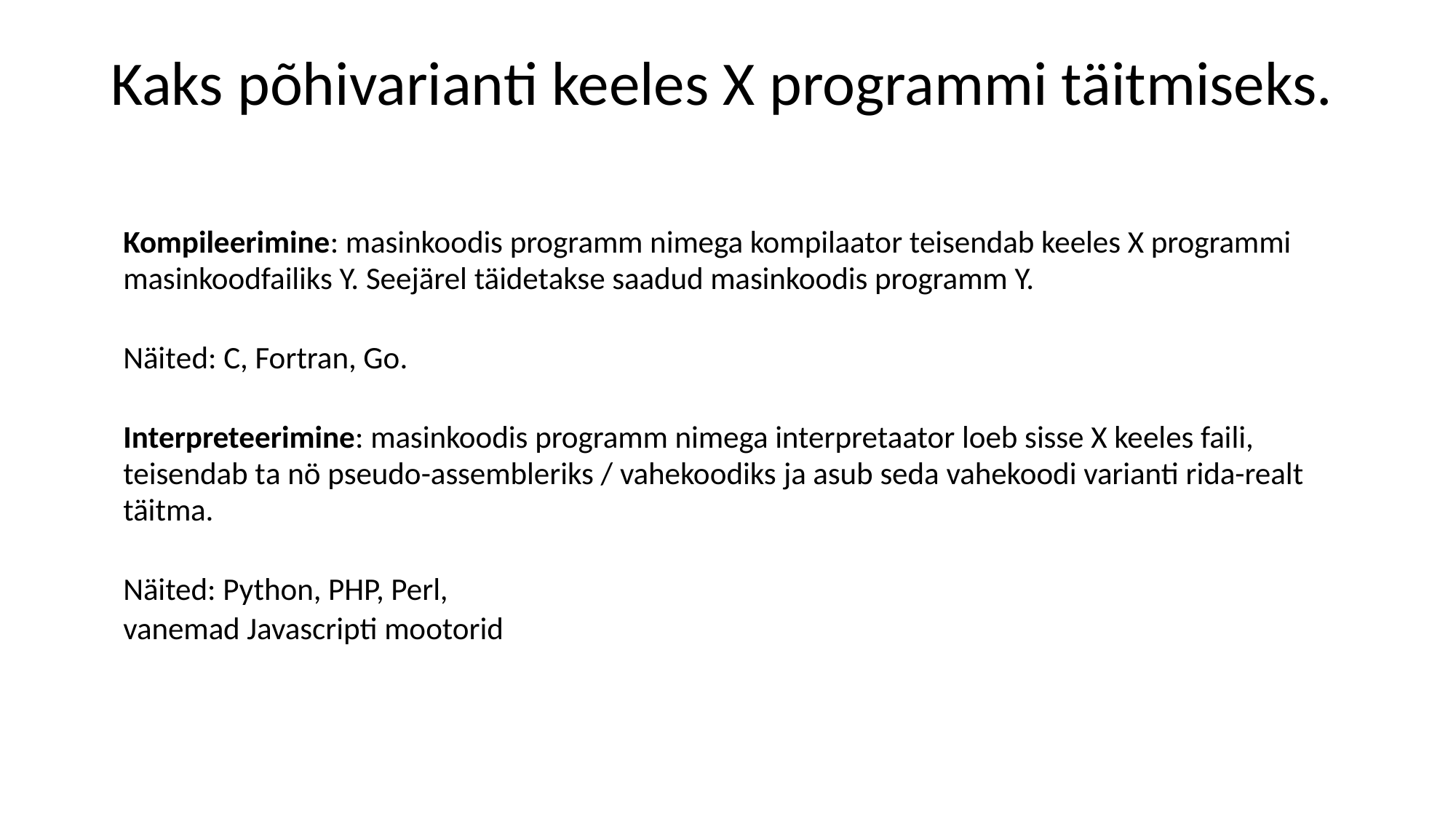

# Kaks põhivarianti keeles X programmi täitmiseks.
Kompileerimine: masinkoodis programm nimega kompilaator teisendab keeles X programmi masinkoodfailiks Y. Seejärel täidetakse saadud masinkoodis programm Y.

Näited: C, Fortran, Go.

Interpreteerimine: masinkoodis programm nimega interpretaator loeb sisse X keeles faili, teisendab ta nö pseudo-assembleriks / vahekoodiks ja asub seda vahekoodi varianti rida-realt täitma.

Näited: Python, PHP, Perl,
vanemad Javascripti mootorid